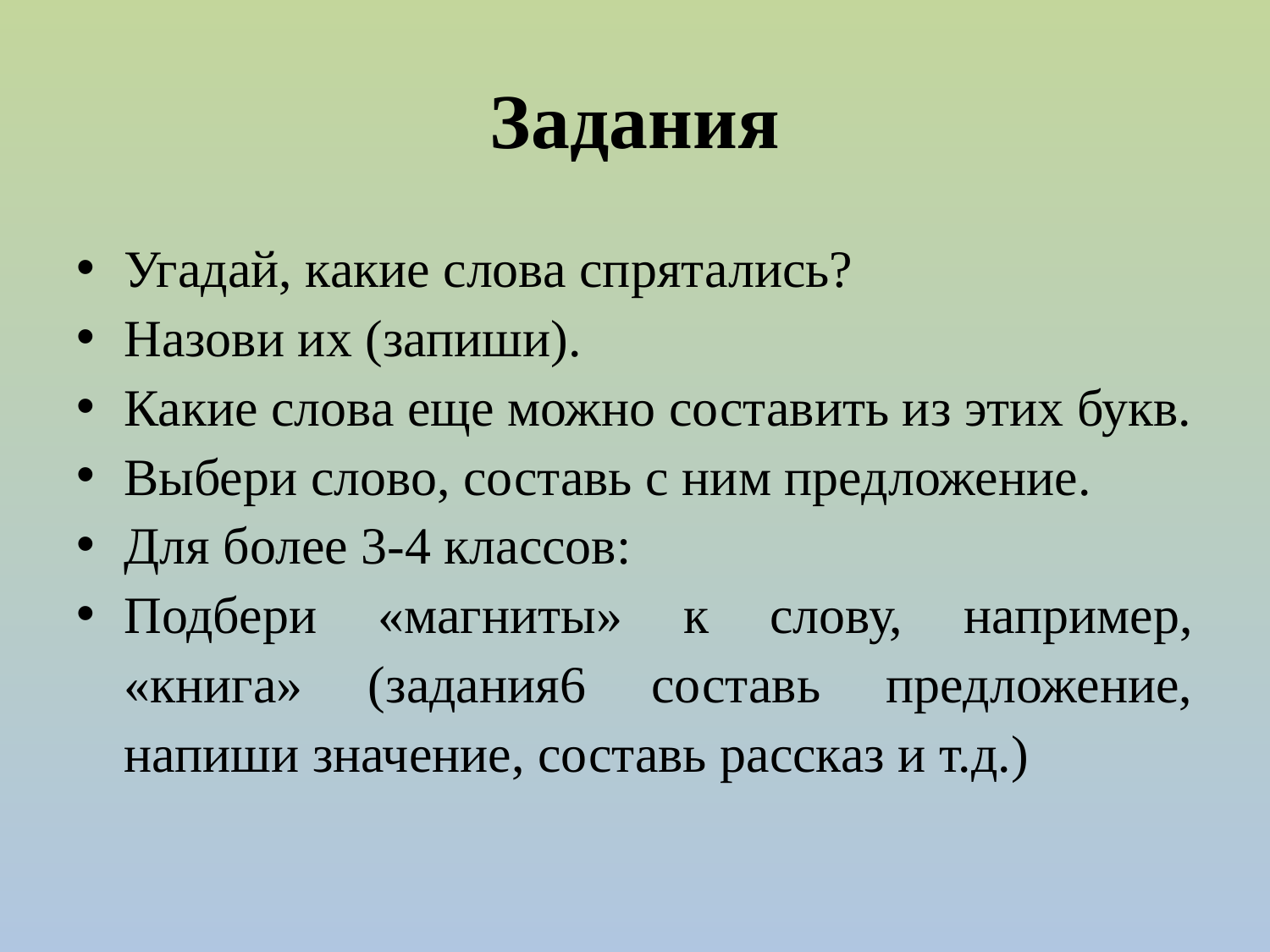

# Задания
Угадай, какие слова спрятались?
Назови их (запиши).
Какие слова еще можно составить из этих букв.
Выбери слово, составь с ним предложение.
Для более 3-4 классов:
Подбери «магниты» к слову, например, «книга» (задания6 составь предложение, напиши значение, составь рассказ и т.д.)